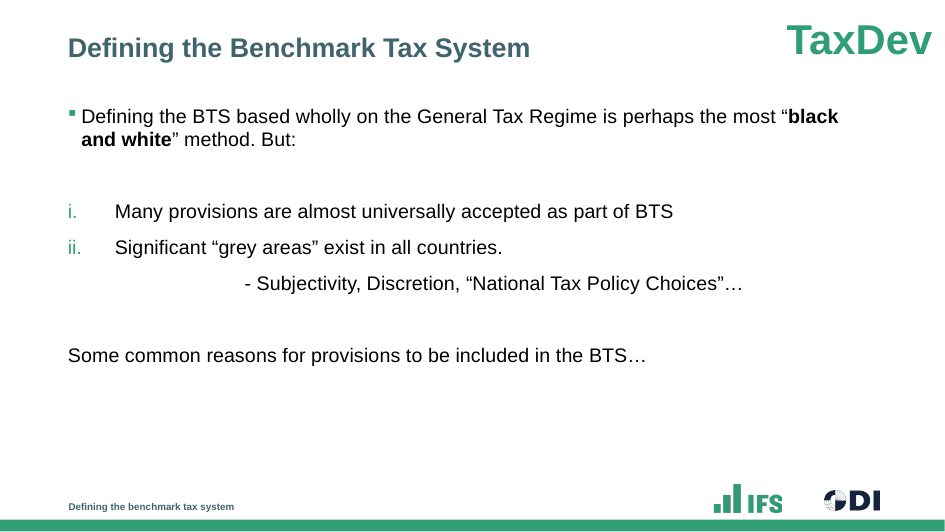

# Defining the Benchmark Tax System
Defining the BTS based wholly on the General Tax Regime is perhaps the most “black and white” method. But:

Many provisions are almost universally accepted as part of BTS
Significant “grey areas” exist in all countries.
	- Subjectivity, Discretion, “National Tax Policy Choices”…

Some common reasons for provisions to be included in the BTS…
Defining the benchmark tax system